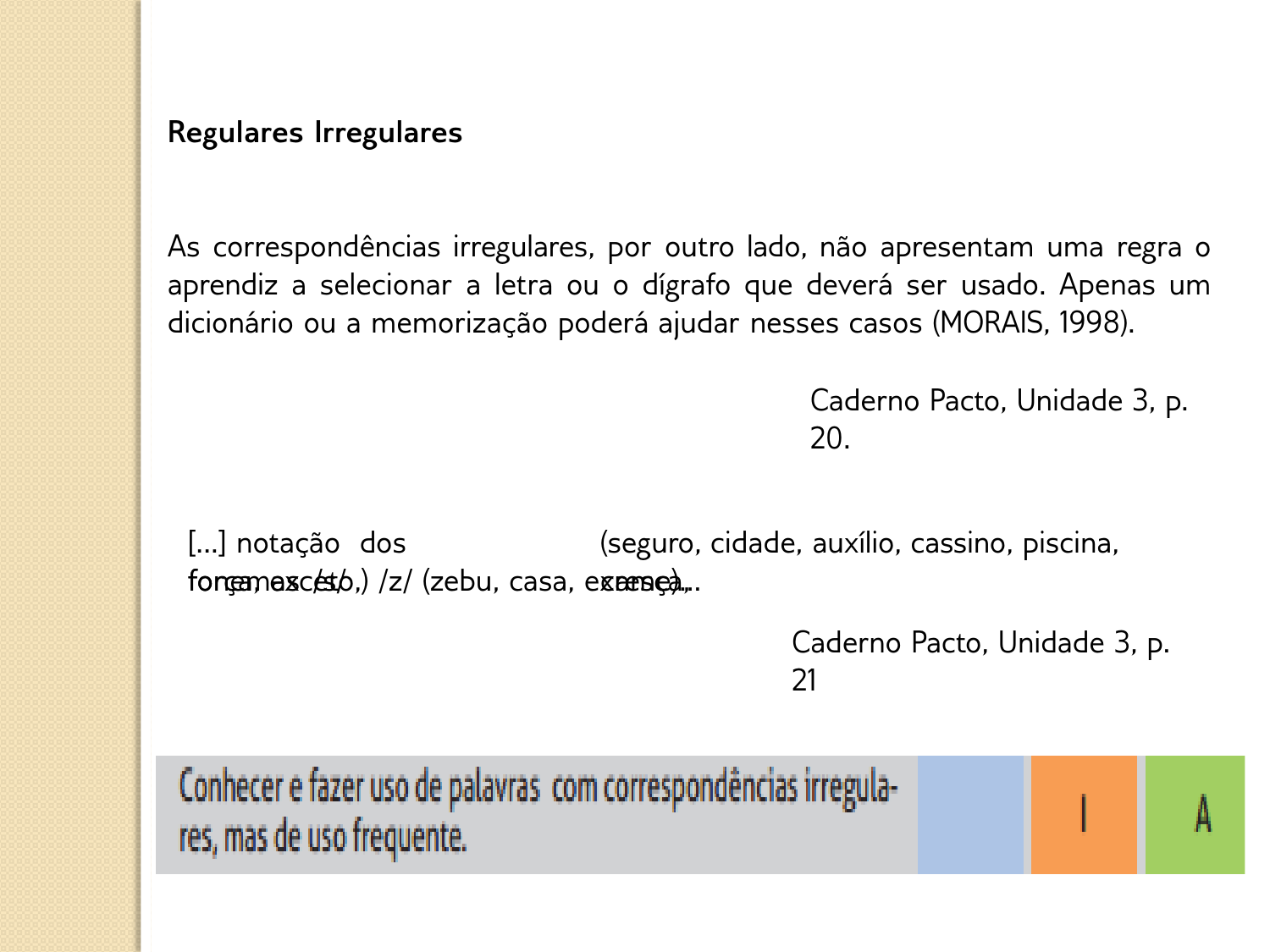

# Regulares Irregulares
As correspondências irregulares, por outro lado, não apresentam uma regra o  aprendiz a selecionar a letra ou o dígrafo que deverá ser usado. Apenas um  dicionário ou a memorização poderá ajudar nesses casos (MORAIS, 1998).

Caderno Pacto, Unidade 3, p. 20.
[...] notação  dos  fonemas /s/
(seguro, cidade, auxílio, cassino, piscina,  cresça,
força, exceto,) /z/ (zebu, casa, exame)...
Caderno Pacto, Unidade 3, p. 21